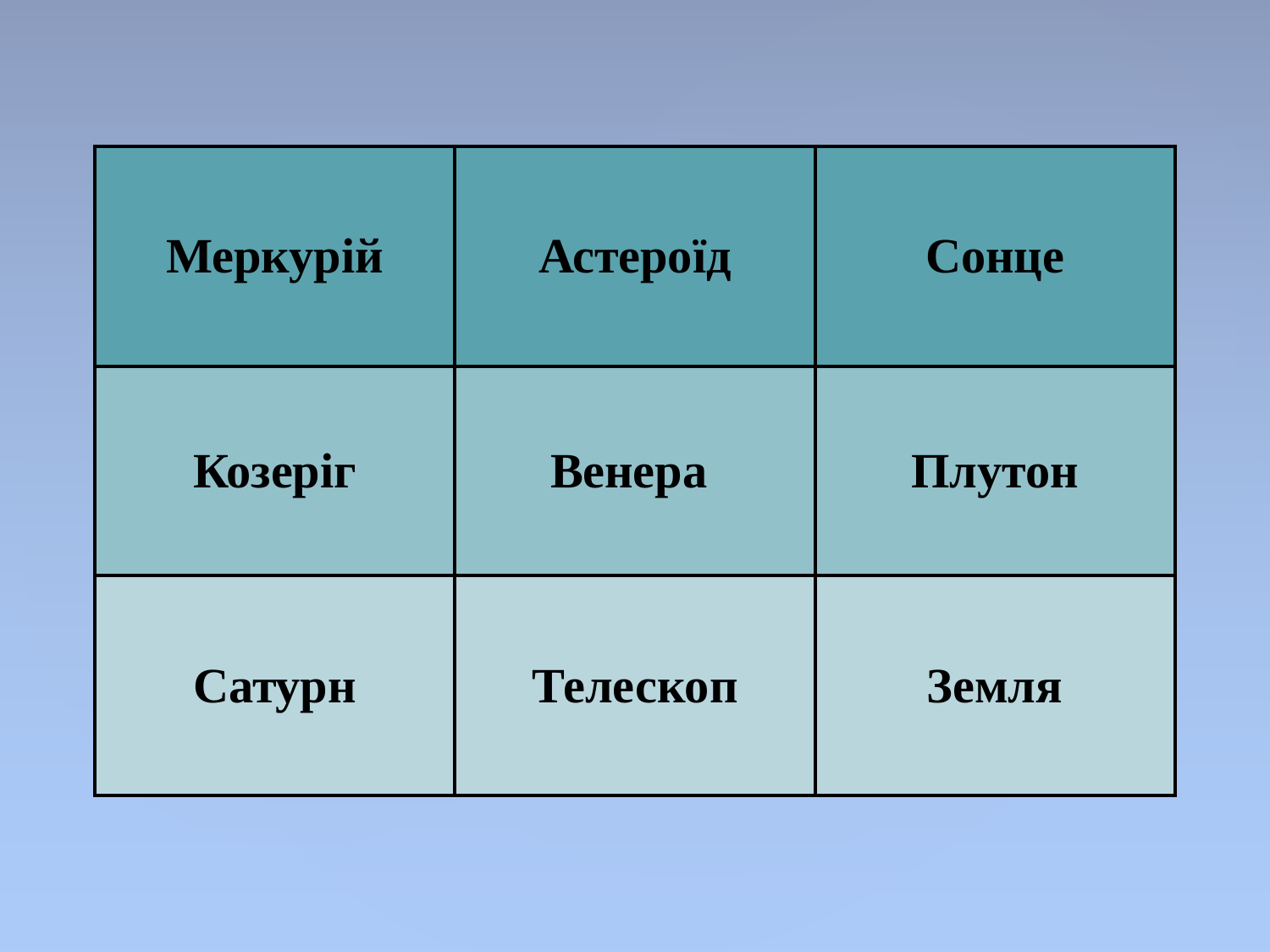

| Меркурій | Астероїд | Сонце |
| --- | --- | --- |
| Козеріг | Венера | Плутон |
| Сатурн | Телескоп | Земля |